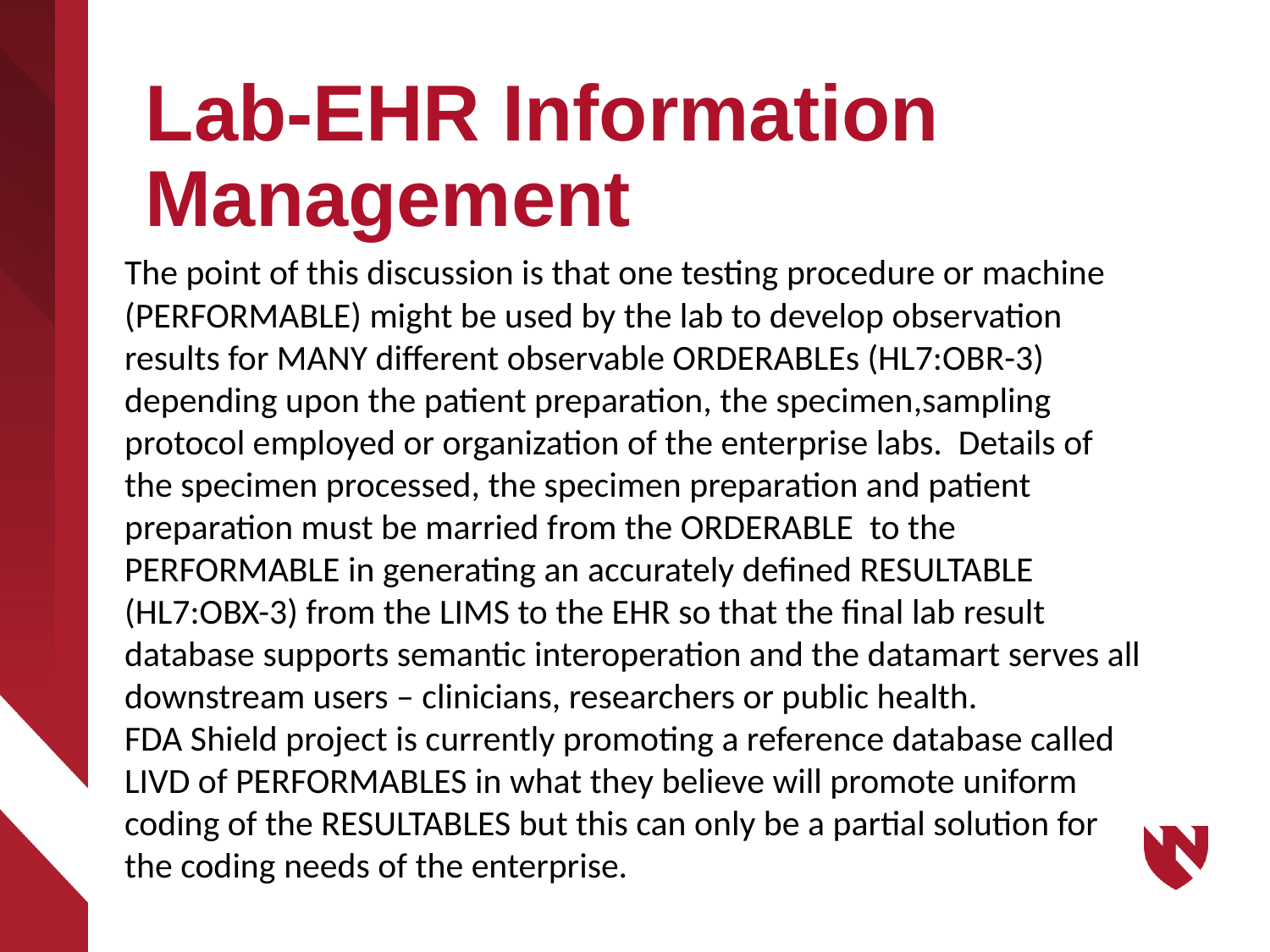

# Lab-EHR Information Management
The point of this discussion is that one testing procedure or machine (PERFORMABLE) might be used by the lab to develop observation results for MANY different observable ORDERABLEs (HL7:OBR-3) depending upon the patient preparation, the specimen,sampling protocol employed or organization of the enterprise labs.  Details of the specimen processed, the specimen preparation and patient preparation must be married from the ORDERABLE  to the PERFORMABLE in generating an accurately defined RESULTABLE (HL7:OBX-3) from the LIMS to the EHR so that the final lab result database supports semantic interoperation and the datamart serves all downstream users – clinicians, researchers or public health.
FDA Shield project is currently promoting a reference database called LIVD of PERFORMABLES in what they believe will promote uniform coding of the RESULTABLES but this can only be a partial solution for the coding needs of the enterprise.